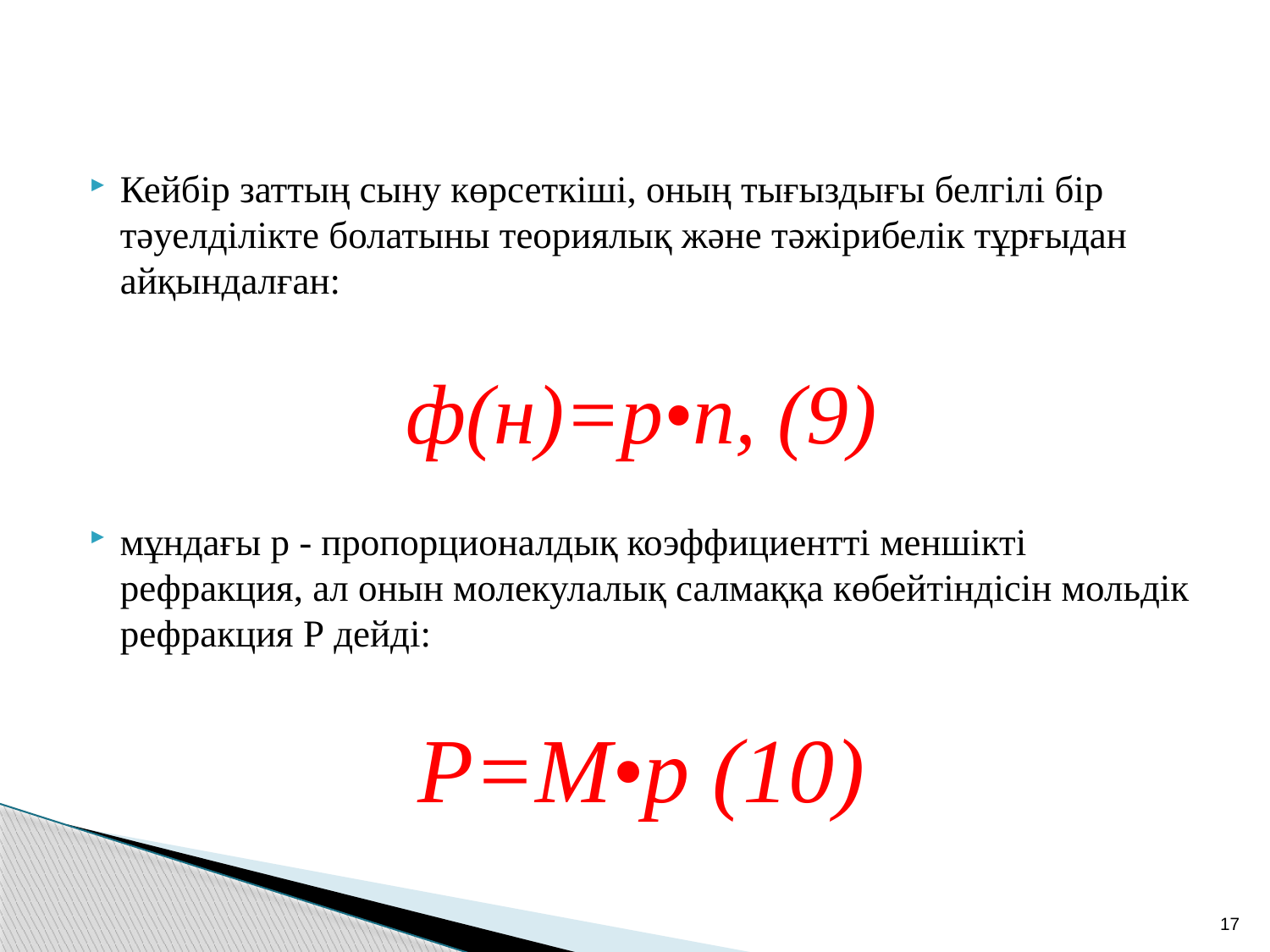

Кейбір заттың сыну көрсеткіші, оның тығыздығы белгілі бір тәуелділікте болатыны теориялық және тәжірибелік тұрғыдан айқындалған:

ф(н)=р•п, (9)

мұндағы р - пропорционалдық коэффициентті меншікті рефракция, ал онын молекулалық салмаққа көбейтіндісін мольдік рефракция Р дейді:

Р=М•р (10)
17